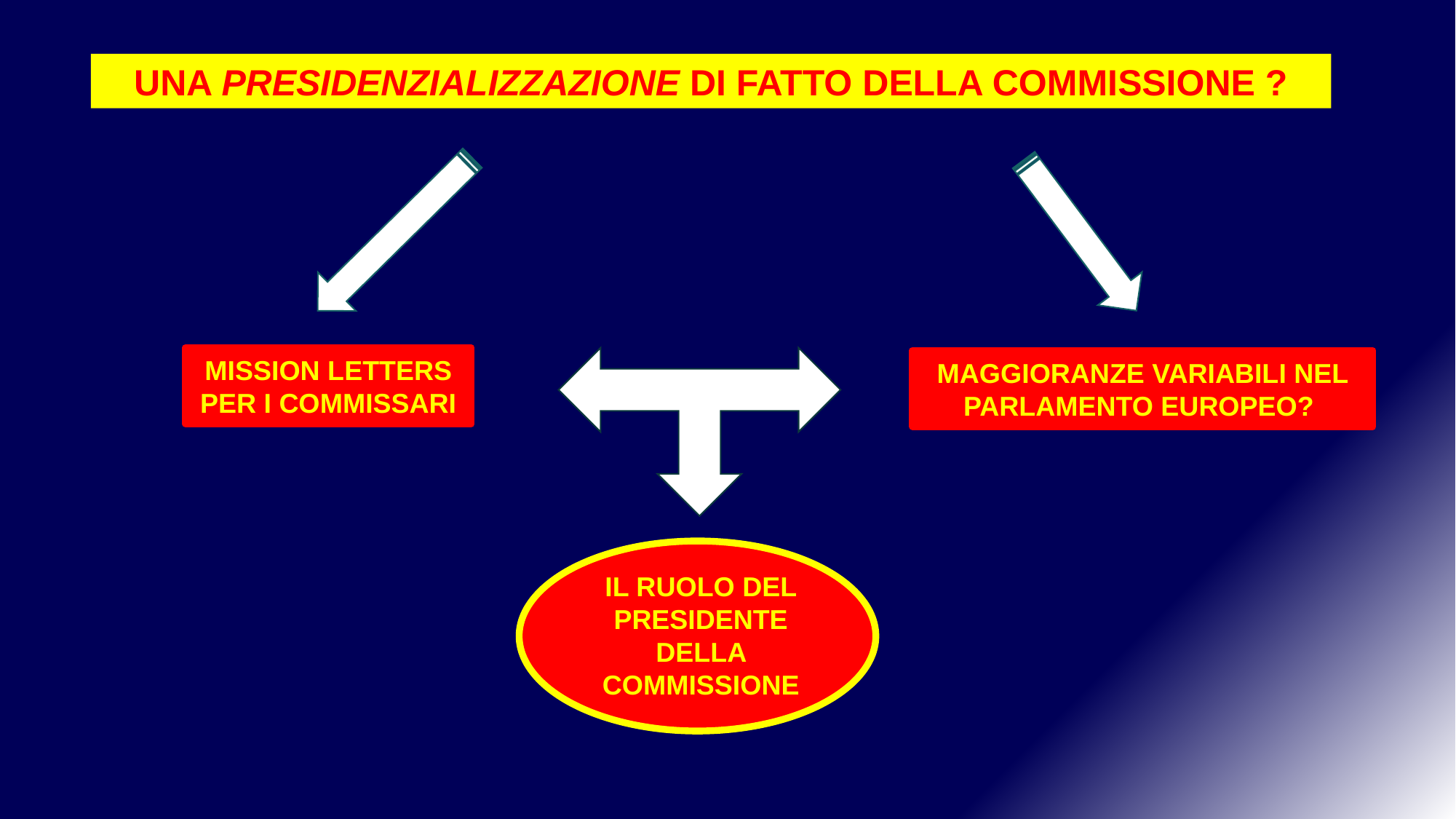

UNA PRESIDENZIALIZZAZIONE DI FATTO DELLA COMMISSIONE ?

MISSION LETTERS PER I COMMISSARI

MAGGIORANZE VARIABILI NEL PARLAMENTO EUROPEO?

IL RUOLO DEL PRESIDENTE DELLA COMMISSIONE